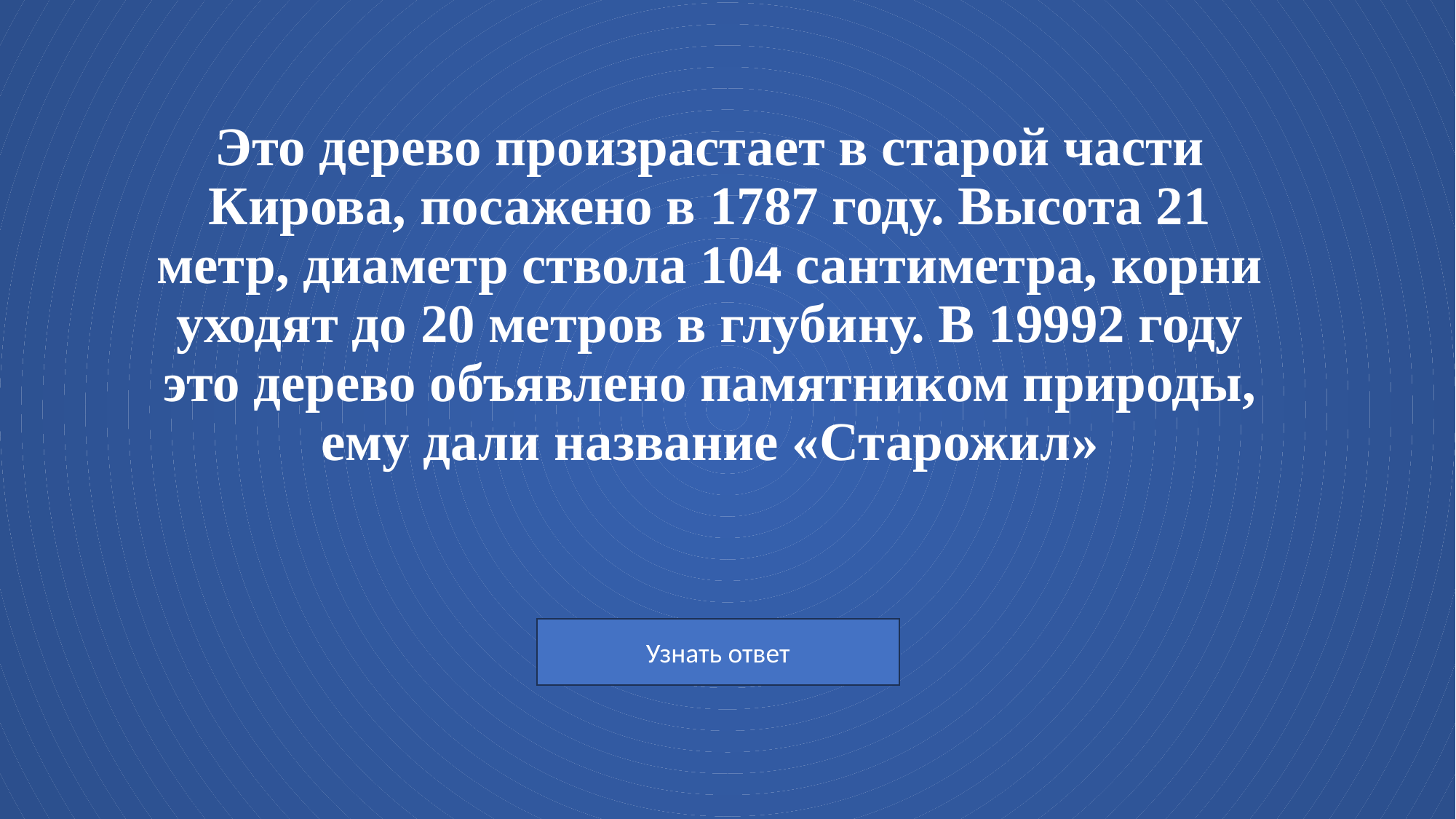

# Это дерево произрастает в старой части Кирова, посажено в 1787 году. Высота 21 метр, диаметр ствола 104 сантиметра, корни уходят до 20 метров в глубину. В 19992 году это дерево объявлено памятником природы, ему дали название «Старожил»